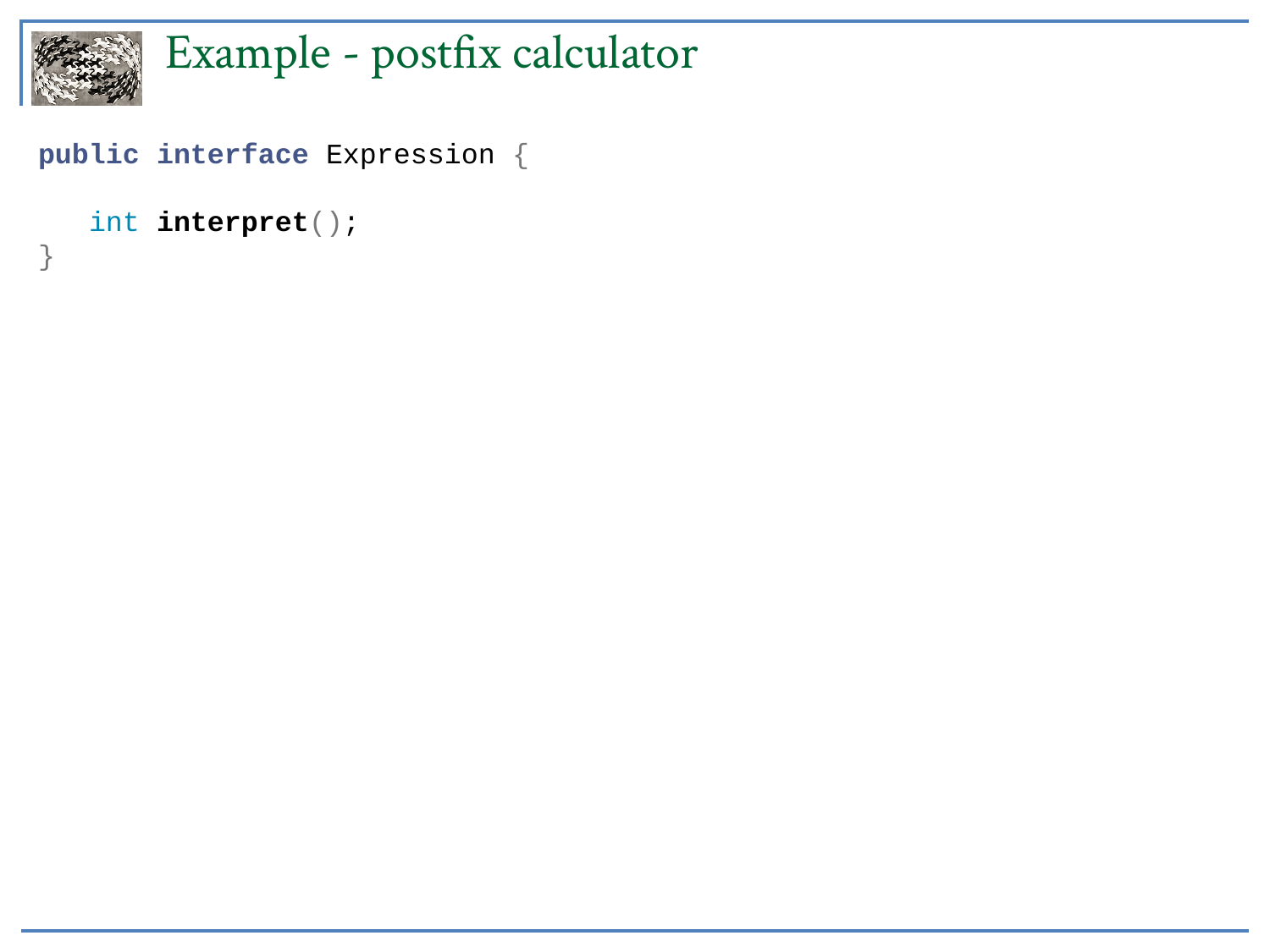

Example - postfix calculator

public interface Expression {

   int interpret();
}